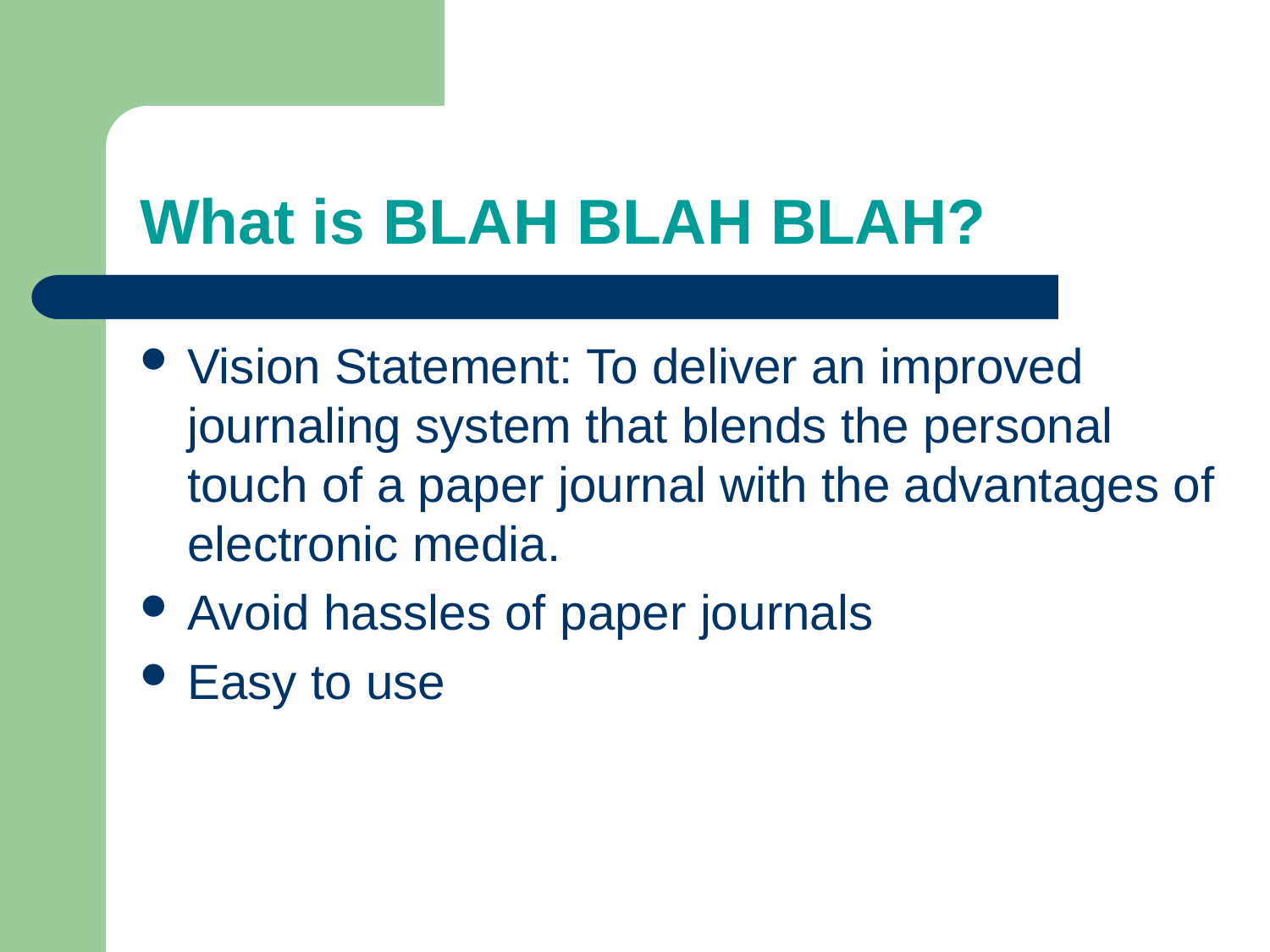

# What is BLAH BLAH BLAH?
Vision Statement: To deliver an improved journaling system that blends the personal touch of a paper journal with the advantages of electronic media.
Avoid hassles of paper journals
Easy to use